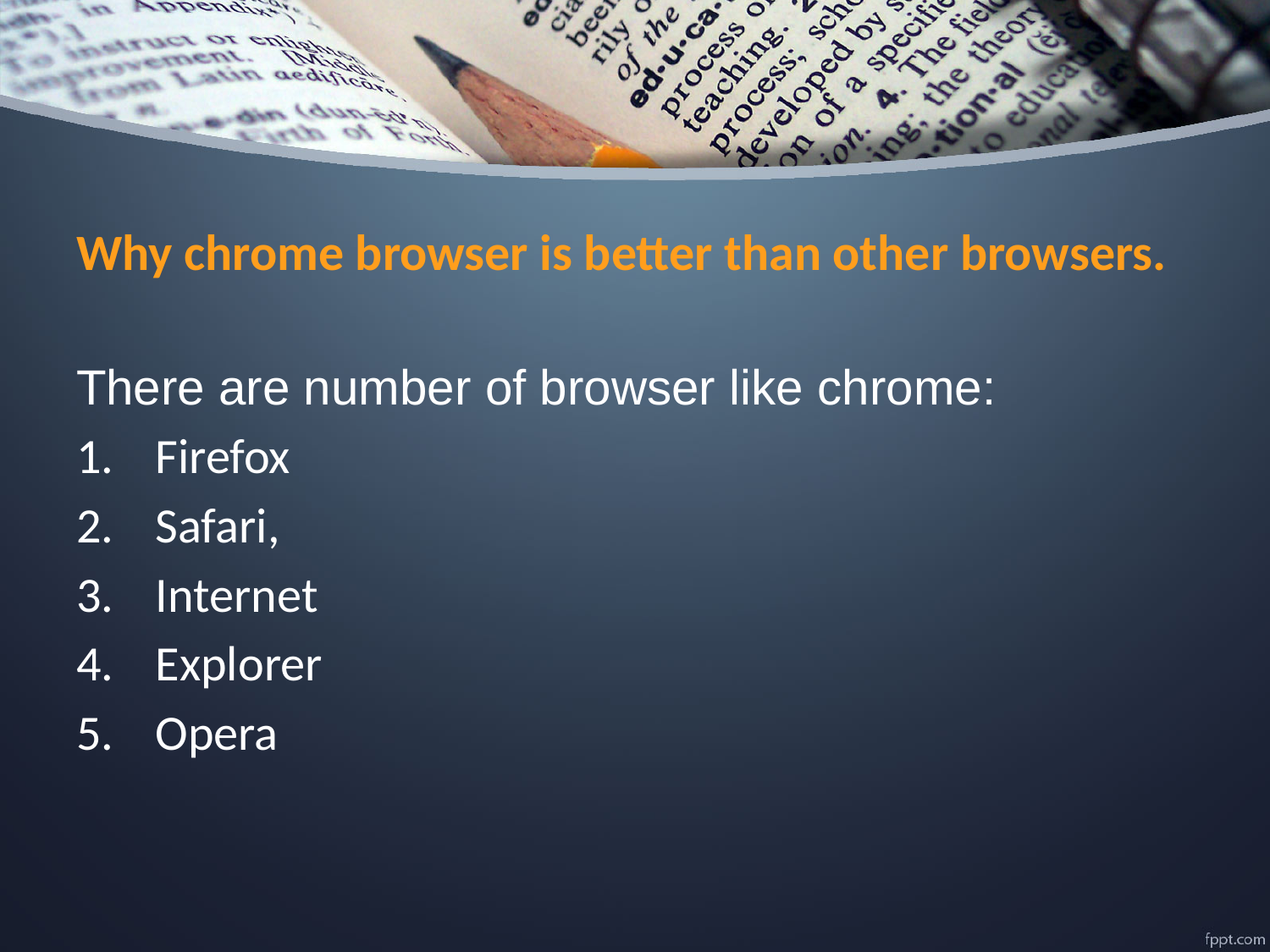

# Why chrome browser is better than other browsers.
There are number of browser like chrome:
Firefox
Safari,
Internet
Explorer
Opera